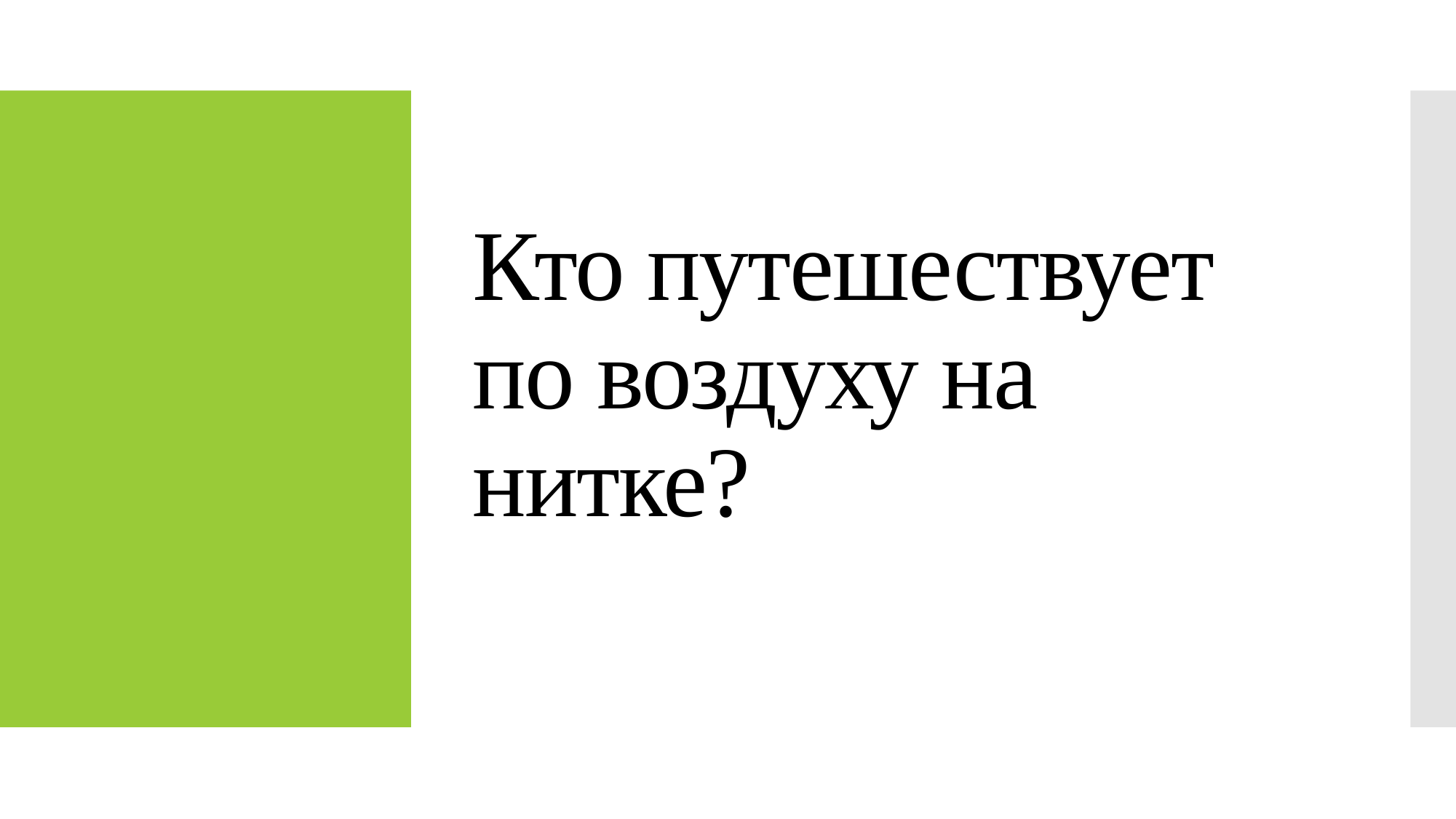

# Кто путешествует по воздуху на нитке?